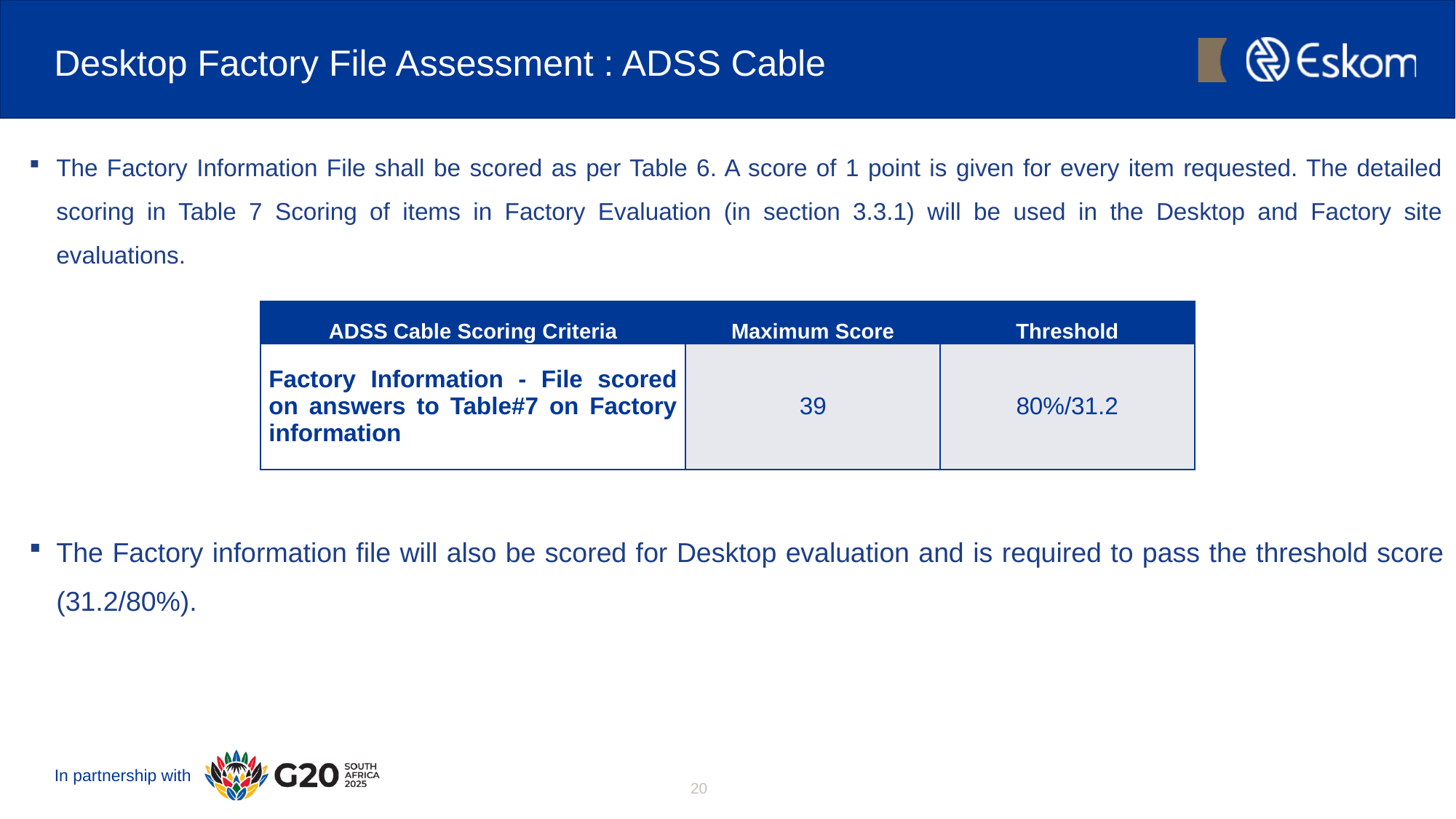

# Desktop Factory File Assessment : ADSS Cable
The Factory Information File shall be scored as per Table 6. A score of 1 point is given for every item requested. The detailed scoring in Table 7 Scoring of items in Factory Evaluation (in section 3.3.1) will be used in the Desktop and Factory site evaluations.

The Factory information file will also be scored for Desktop evaluation and is required to pass the threshold score (31.2/80%).

| ADSS Cable Scoring Criteria | Maximum Score | Threshold |
| --- | --- | --- |
| Factory Information - File scored on answers to Table#7 on Factory information | 39 | 80%/31.2 |

20